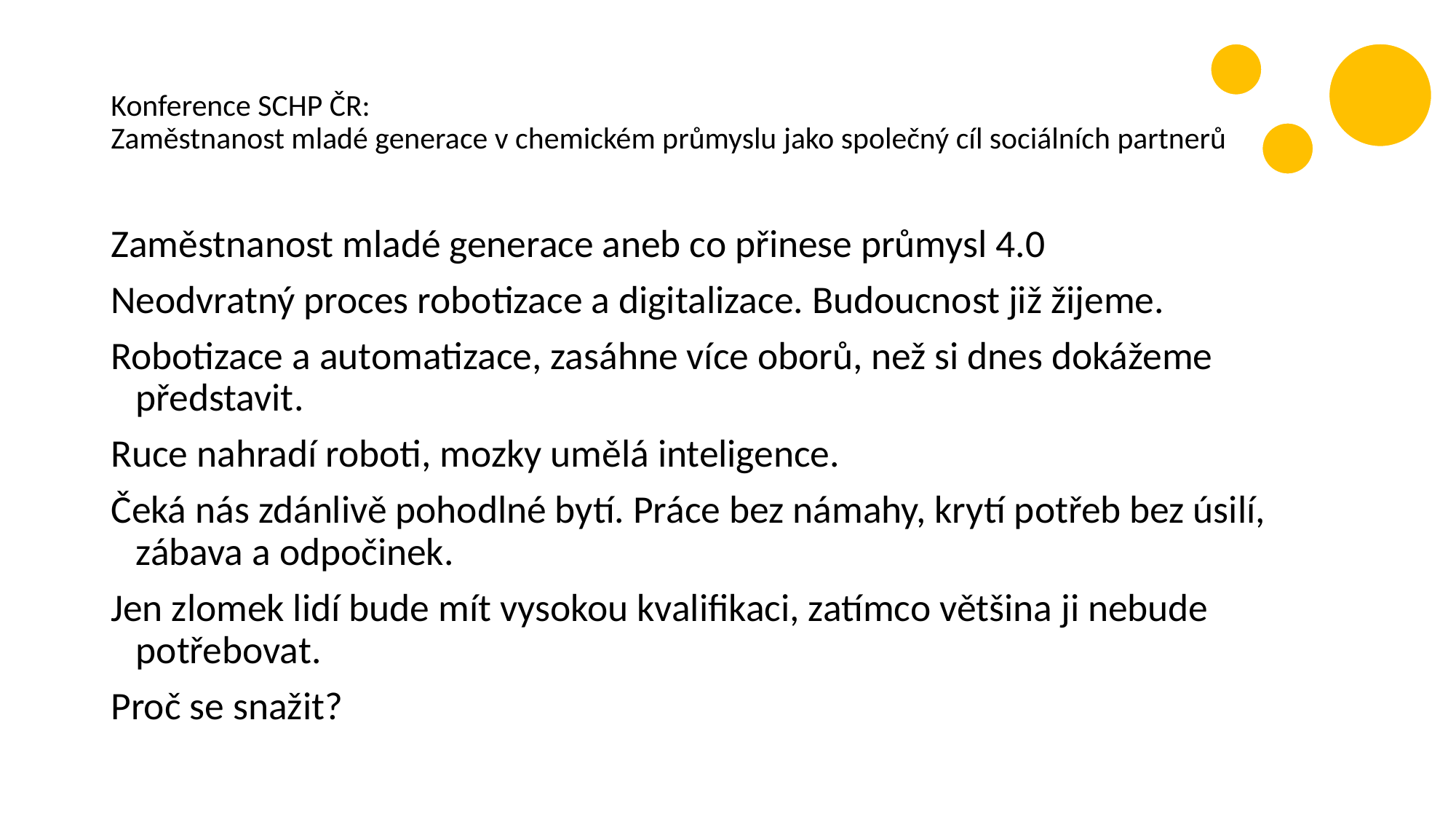

# Konference SCHP ČR: Zaměstnanost mladé generace v chemickém průmyslu jako společný cíl sociálních partnerů
Zaměstnanost mladé generace aneb co přinese průmysl 4.0
Neodvratný proces robotizace a digitalizace. Budoucnost již žijeme.
Robotizace a automatizace, zasáhne více oborů, než si dnes dokážeme představit.
Ruce nahradí roboti, mozky umělá inteligence.
Čeká nás zdánlivě pohodlné bytí. Práce bez námahy, krytí potřeb bez úsilí, zábava a odpočinek.
Jen zlomek lidí bude mít vysokou kvalifikaci, zatímco většina ji nebude potřebovat.
Proč se snažit?